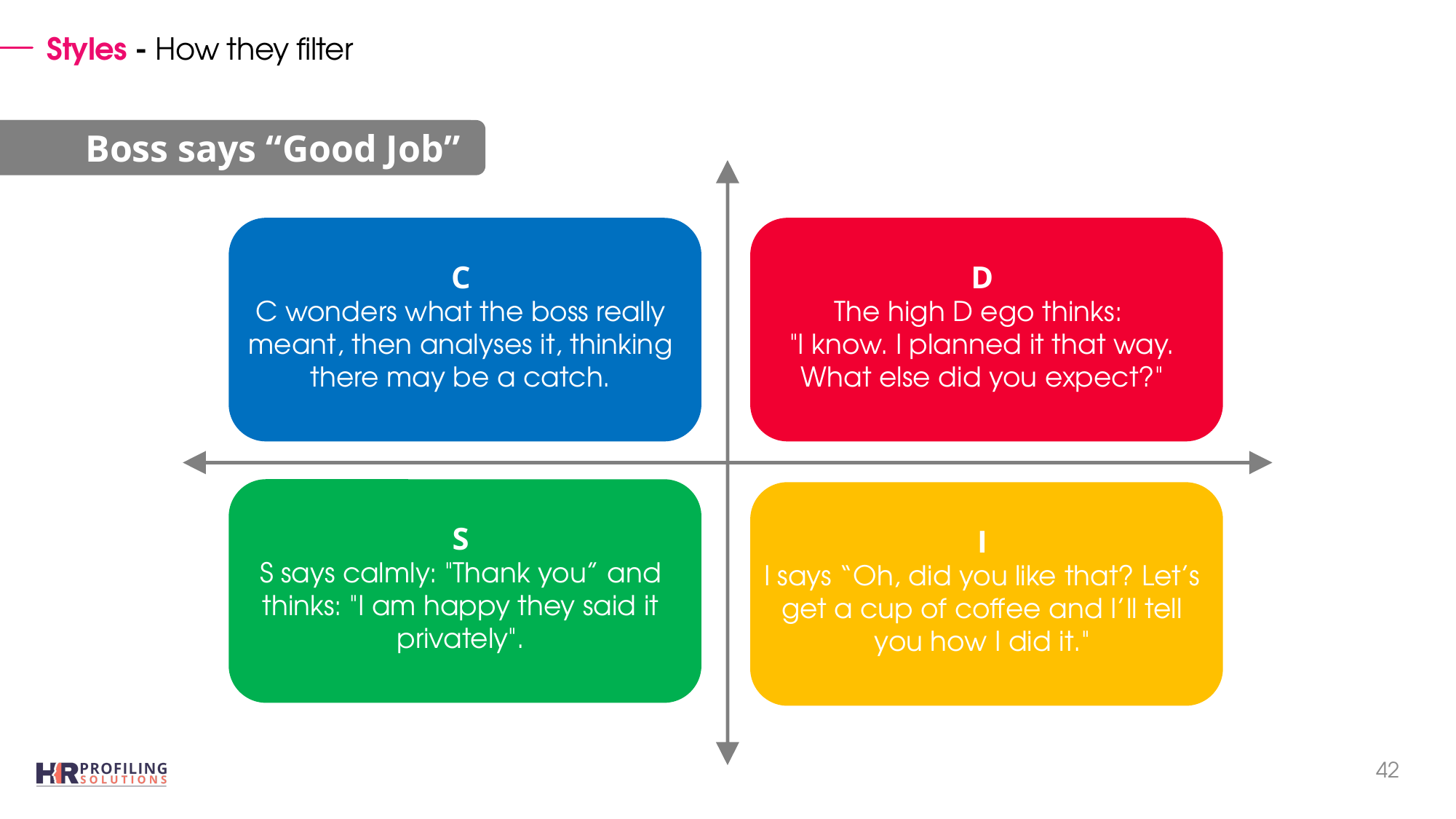

# Styles - How they filter

Boss says “Good Job”

C
C wonders what the boss really meant, then analyses it, thinking there may be a catch.
D
The high D ego thinks:
"I know. I planned it that way. What else did you expect?"
S
S says calmly: "Thank you” and thinks: "I am happy they said it privately".
I
I says “Oh, did you like that? Let’s get a cup of coffee and I’ll tell you how I did it."
42